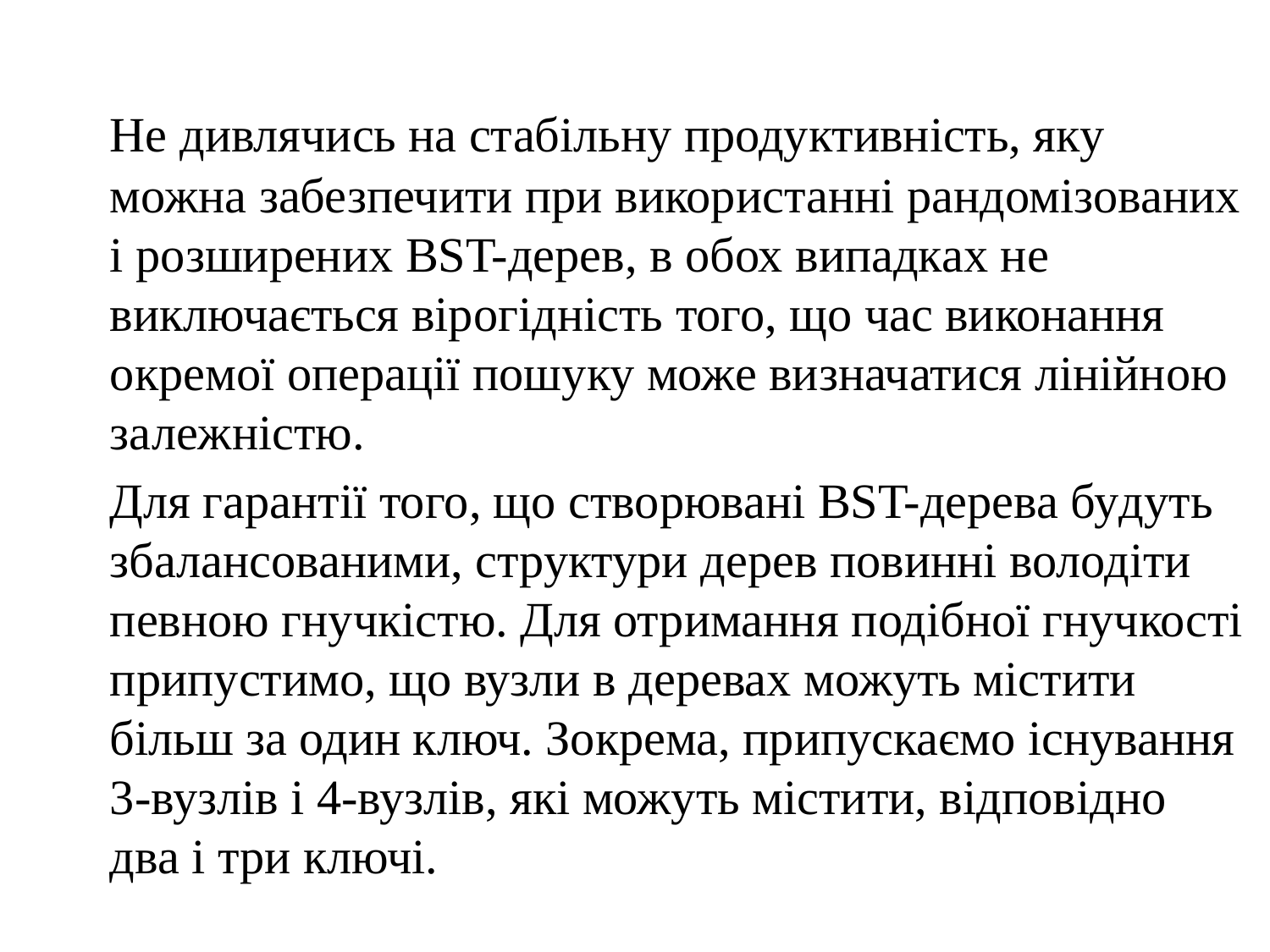

Не дивлячись на стабільну продуктивність, яку можна забезпечити при використанні рандомізованих і розширених BST-дерев, в обох випадках не виключається вірогідність того, що час виконання окремої операції пошуку може визначатися лінійною залежністю.
	Для гарантії того, що створювані BST-дерева будуть збалансованими, структури дерев повинні володіти певною гнучкістю. Для отримання подібної гнучкості припустимо, що вузли в деревах можуть містити більш за один ключ. Зокрема, припускаємо існування 3-вузлів і 4-вузлів, які можуть містити, відповідно два і три ключі.